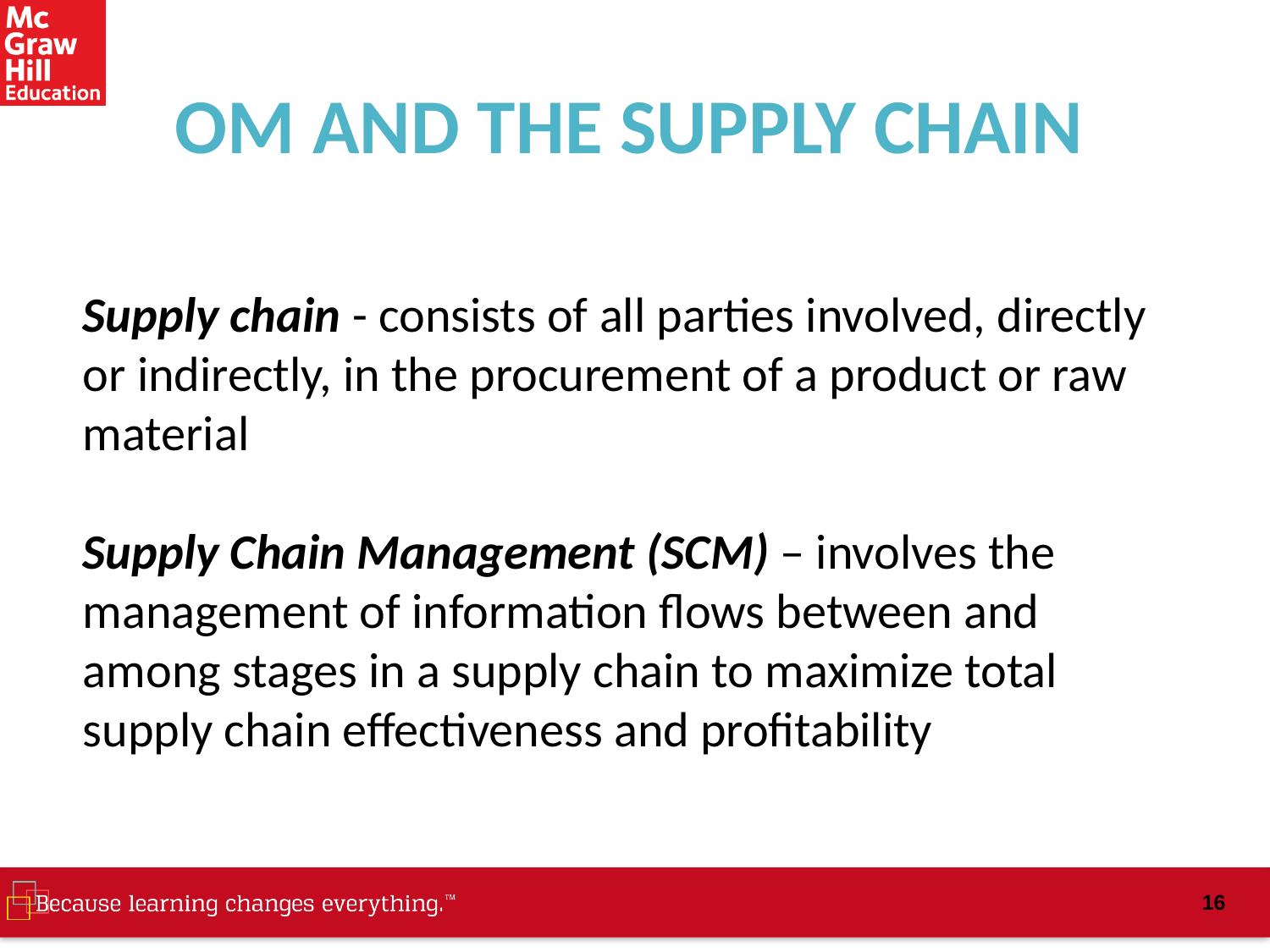

# OM AND THE SUPPLY CHAIN
Supply chain - consists of all parties involved, directly or indirectly, in the procurement of a product or raw material

Supply Chain Management (SCM) – involves the management of information flows between and among stages in a supply chain to maximize total supply chain effectiveness and profitability